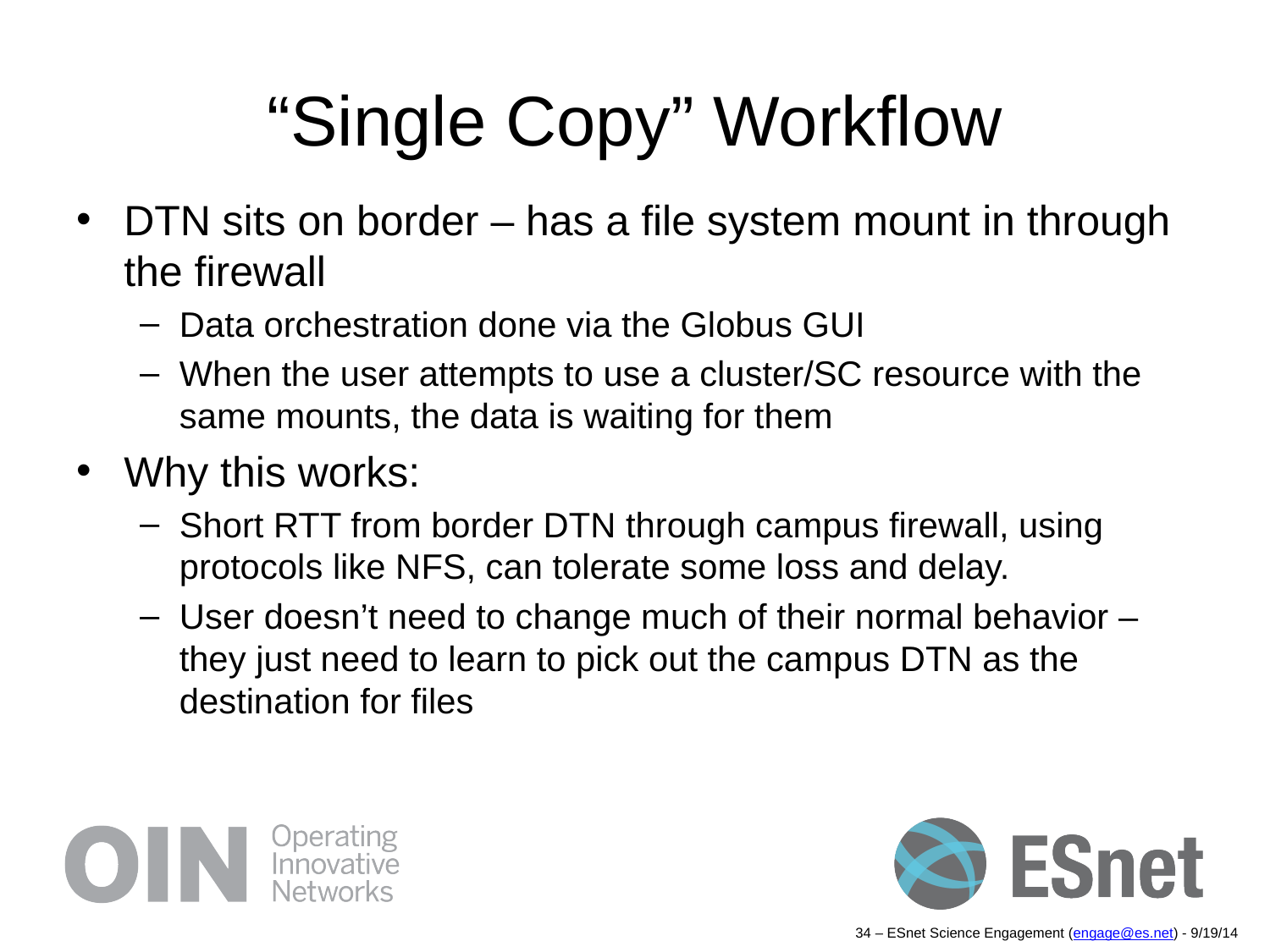

# “Single Copy” Workflow
DTN sits on border – has a file system mount in through the firewall
Data orchestration done via the Globus GUI
When the user attempts to use a cluster/SC resource with the same mounts, the data is waiting for them
Why this works:
Short RTT from border DTN through campus firewall, using protocols like NFS, can tolerate some loss and delay.
User doesn’t need to change much of their normal behavior – they just need to learn to pick out the campus DTN as the destination for files

34 – ESnet Science Engagement (engage@es.net) - 9/19/14